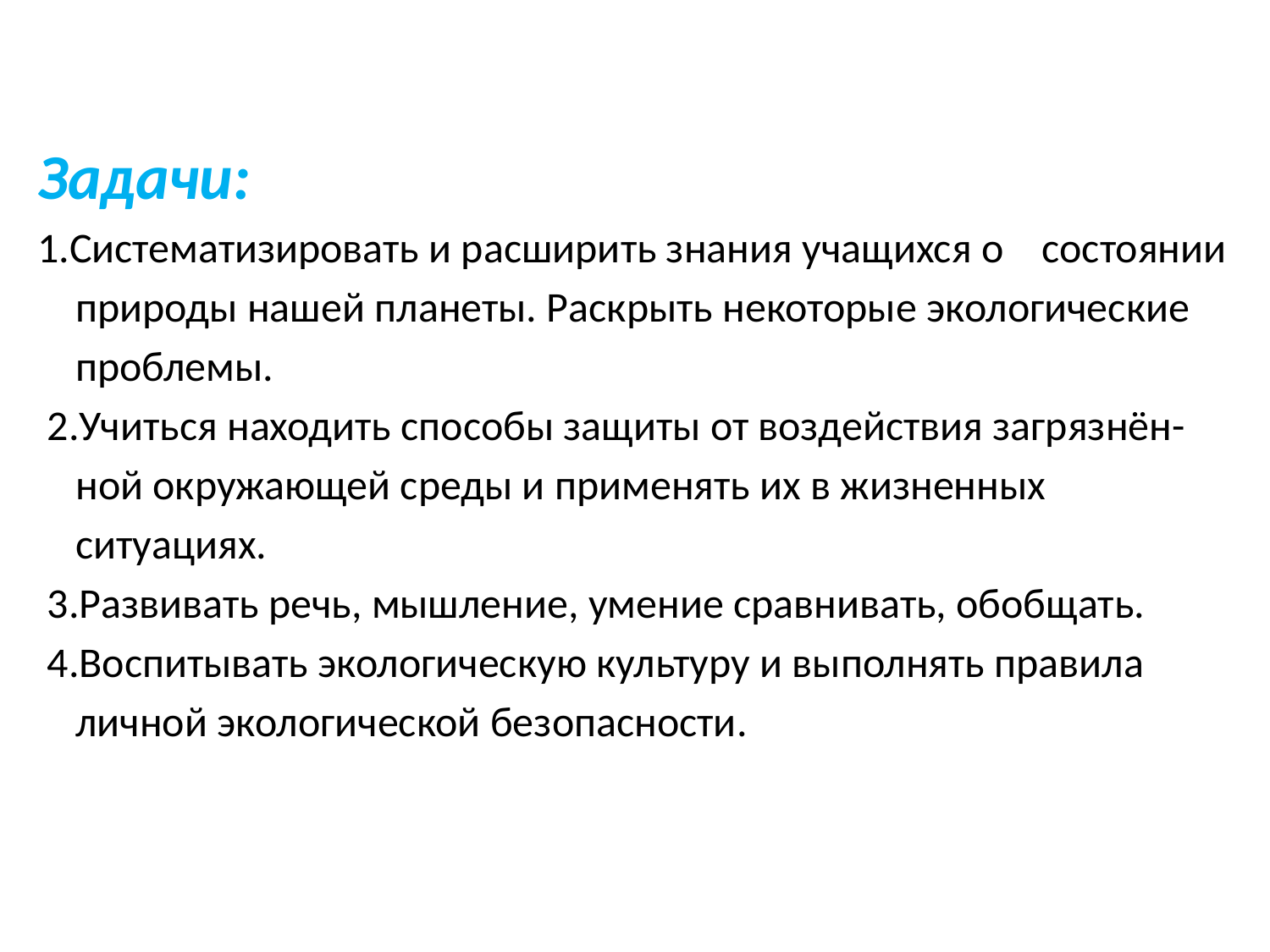

Задачи:
1.Систематизировать и расширить знания учащихся о    состоянии
    природы нашей планеты. Раскрыть некоторые экологические
    проблемы.
 2.Учиться находить способы защиты от воздействия загрязнён-
    ной окружающей среды и применять их в жизненных
    ситуациях.
 3.Развивать речь, мышление, умение сравнивать, обобщать.
 4.Воспитывать экологическую культуру и выполнять правила
    личной экологической безопасности.